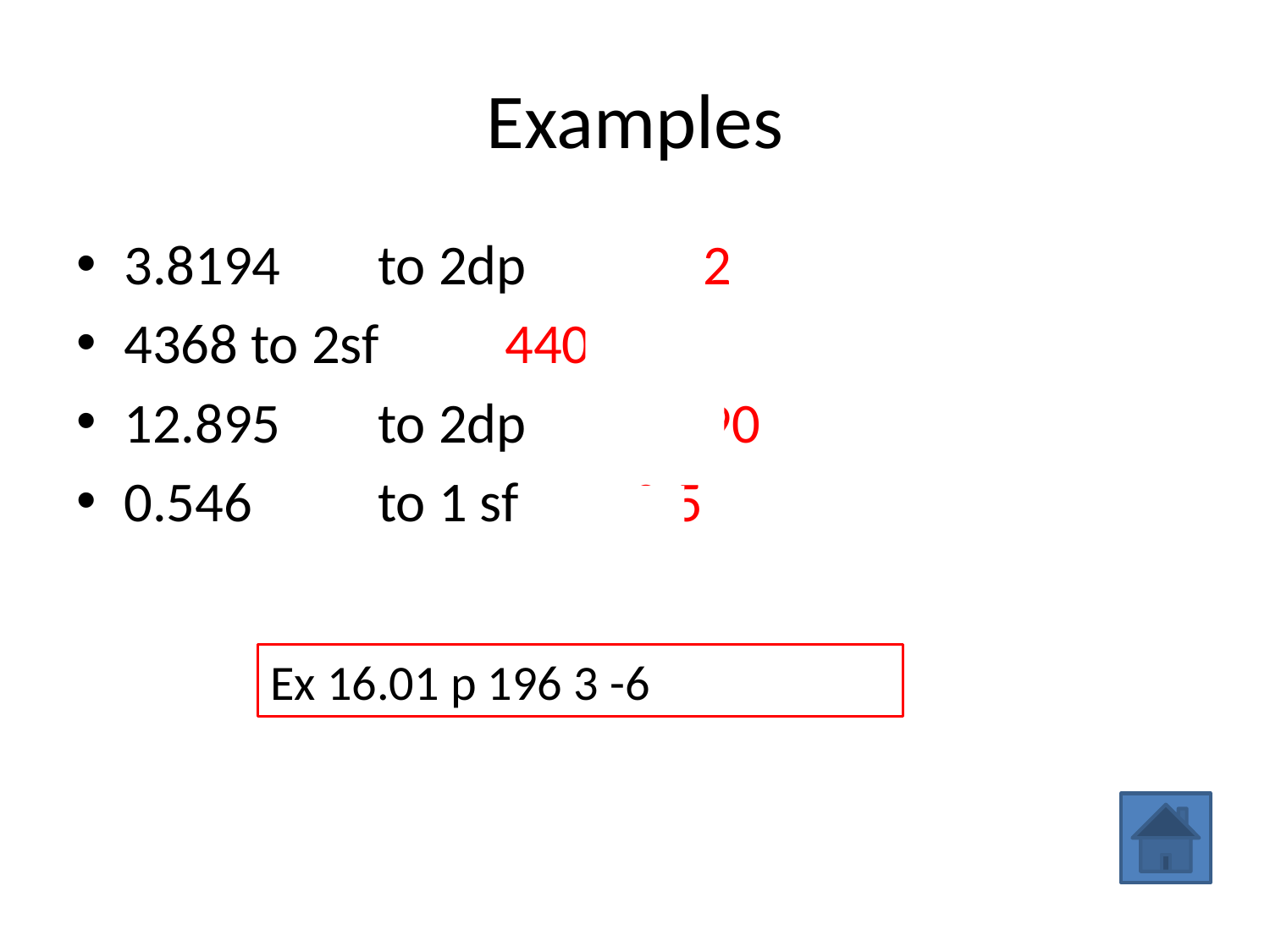

# Examples
3.8194	to 2dp	3.82
4368	to 2sf	4400
12.895	to 2dp	12.90
0.546	to 1 sf	0.5

Ex 16.01 p 196 3 -6